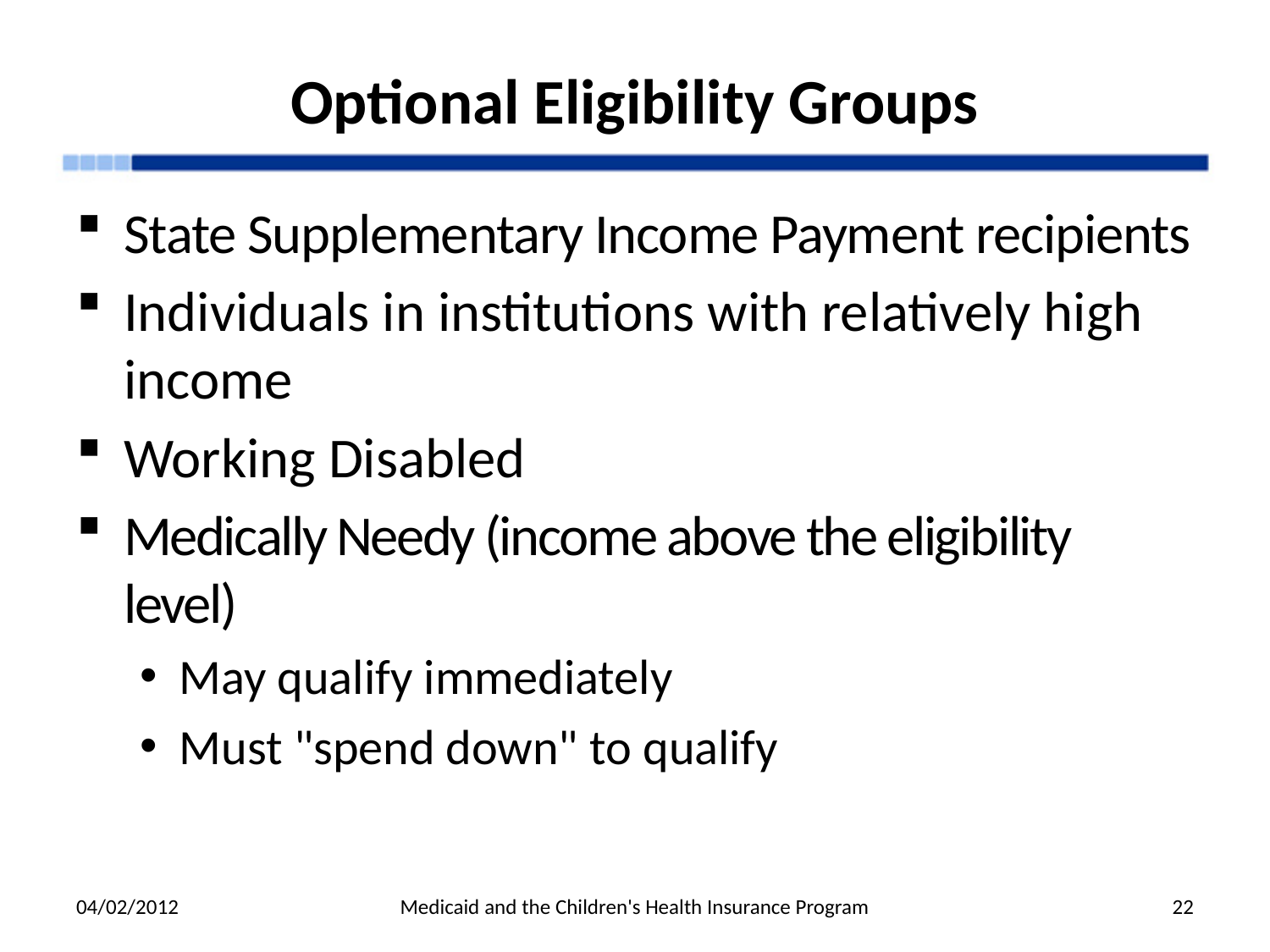

# Optional Eligibility Groups
State Supplementary Income Payment recipients
Individuals in institutions with relatively high income
Working Disabled
Medically Needy (income above the eligibility level)
May qualify immediately
Must "spend down" to qualify

04/02/2012
Medicaid and the Children's Health Insurance Program
22